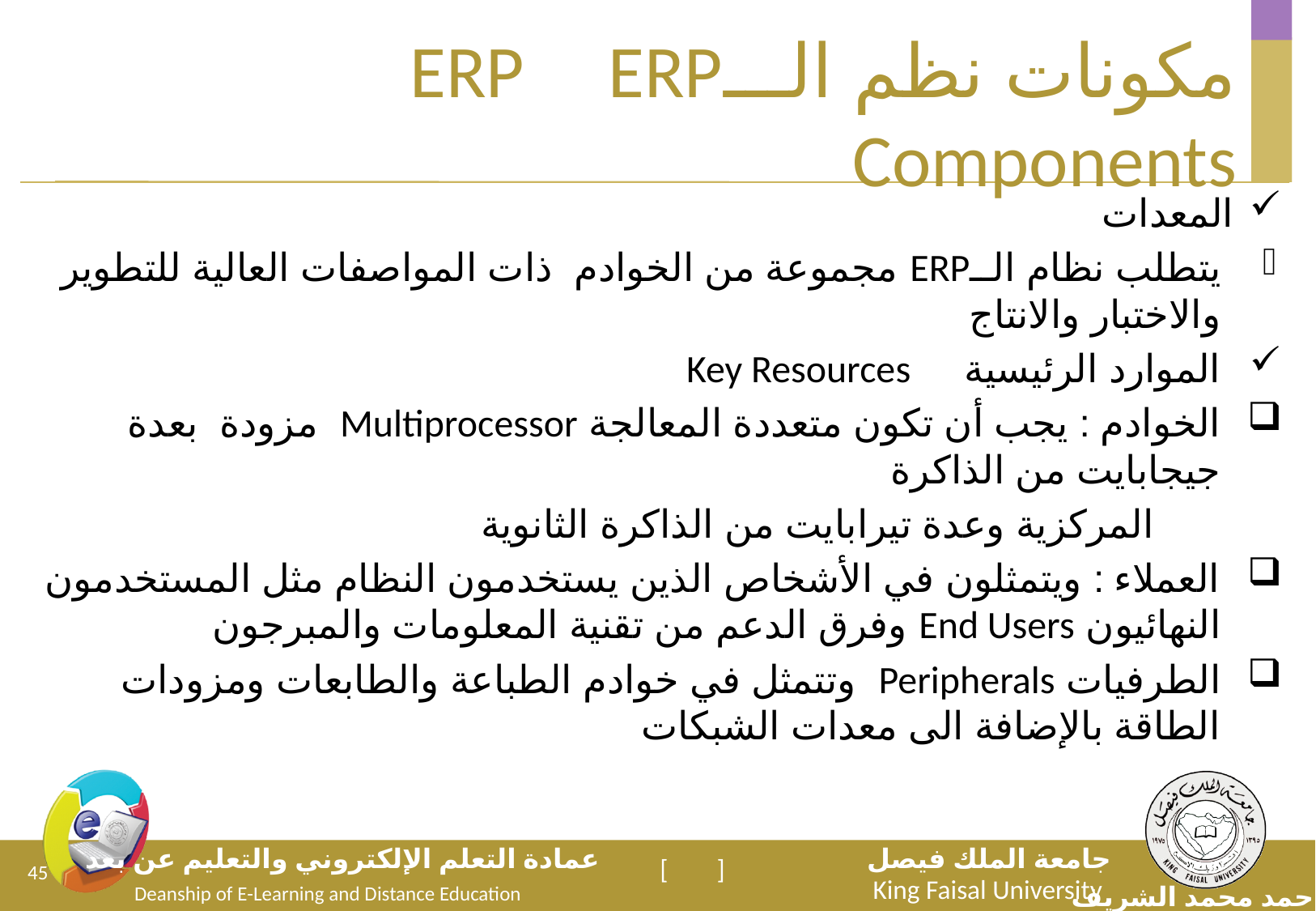

# مكونات نظم الـــERP     ERP Components
المعدات
يتطلب نظام الــERP مجموعة من الخوادم  ذات المواصفات العالية للتطوير والاختبار والانتاج
الموارد الرئيسية     Key Resources
الخوادم : يجب أن تكون متعددة المعالجة Multiprocessor  مزودة  بعدة جيجابايت من الذاكرة
           المركزية وعدة تيرابايت من الذاكرة الثانوية
العملاء : ويتمثلون في الأشخاص الذين يستخدمون النظام مثل المستخدمون النهائيون End Users وفرق الدعم من تقنية المعلومات والمبرجون
الطرفيات Peripherals  وتتمثل في خوادم الطباعة والطابعات ومزودات الطاقة بالإضافة الى معدات الشبكات
45